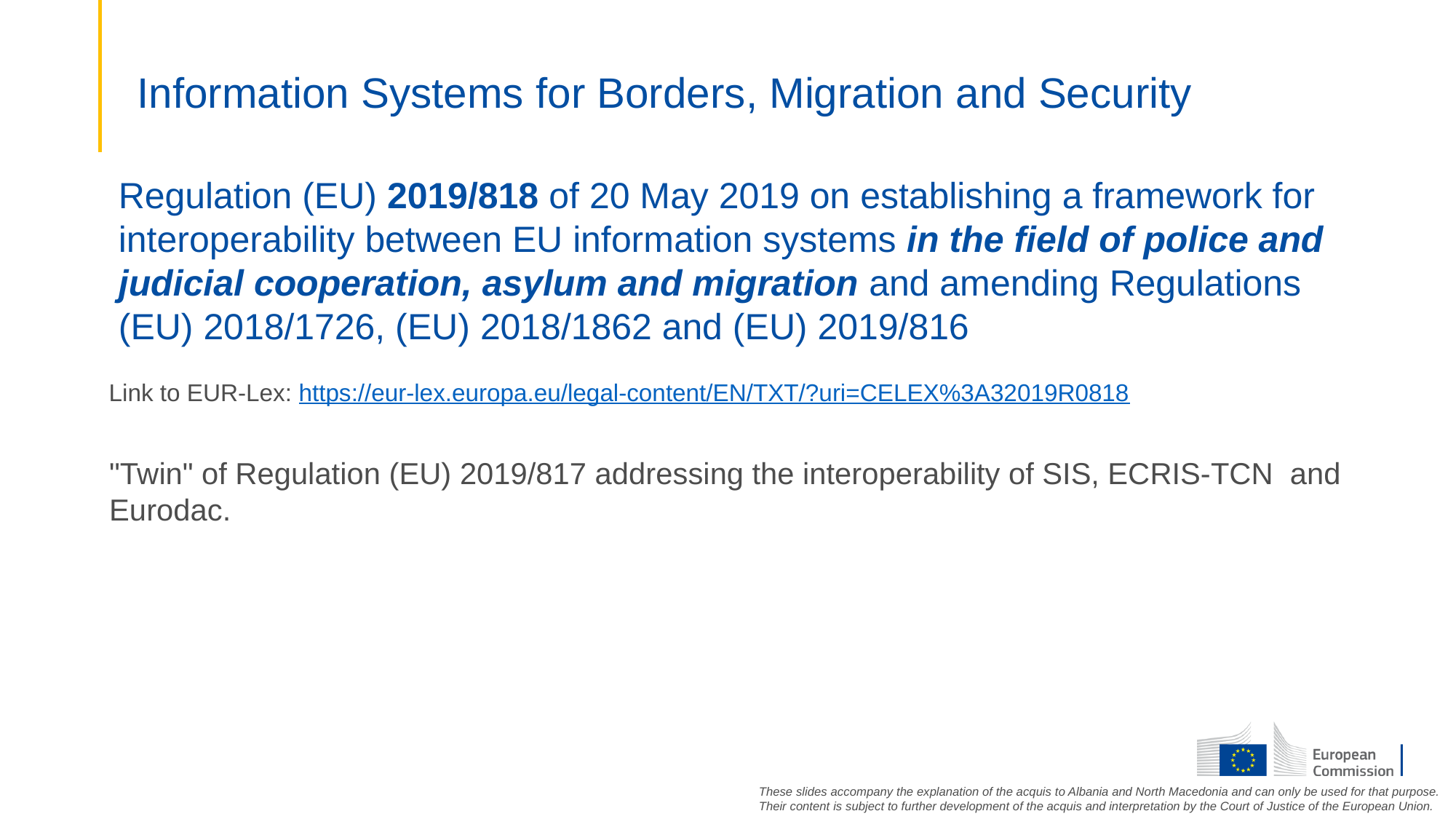

# Information Systems for Borders, Migration and Security
Regulation (EU) 2019/818 of 20 May 2019 on establishing a framework for interoperability between EU information systems in the field of police and judicial cooperation, asylum and migration and amending Regulations (EU) 2018/1726, (EU) 2018/1862 and (EU) 2019/816

Link to EUR-Lex: https://eur-lex.europa.eu/legal-content/EN/TXT/?uri=CELEX%3A32019R0818

"Twin" of Regulation (EU) 2019/817 addressing the interoperability of SIS, ECRIS-TCN  and Eurodac.